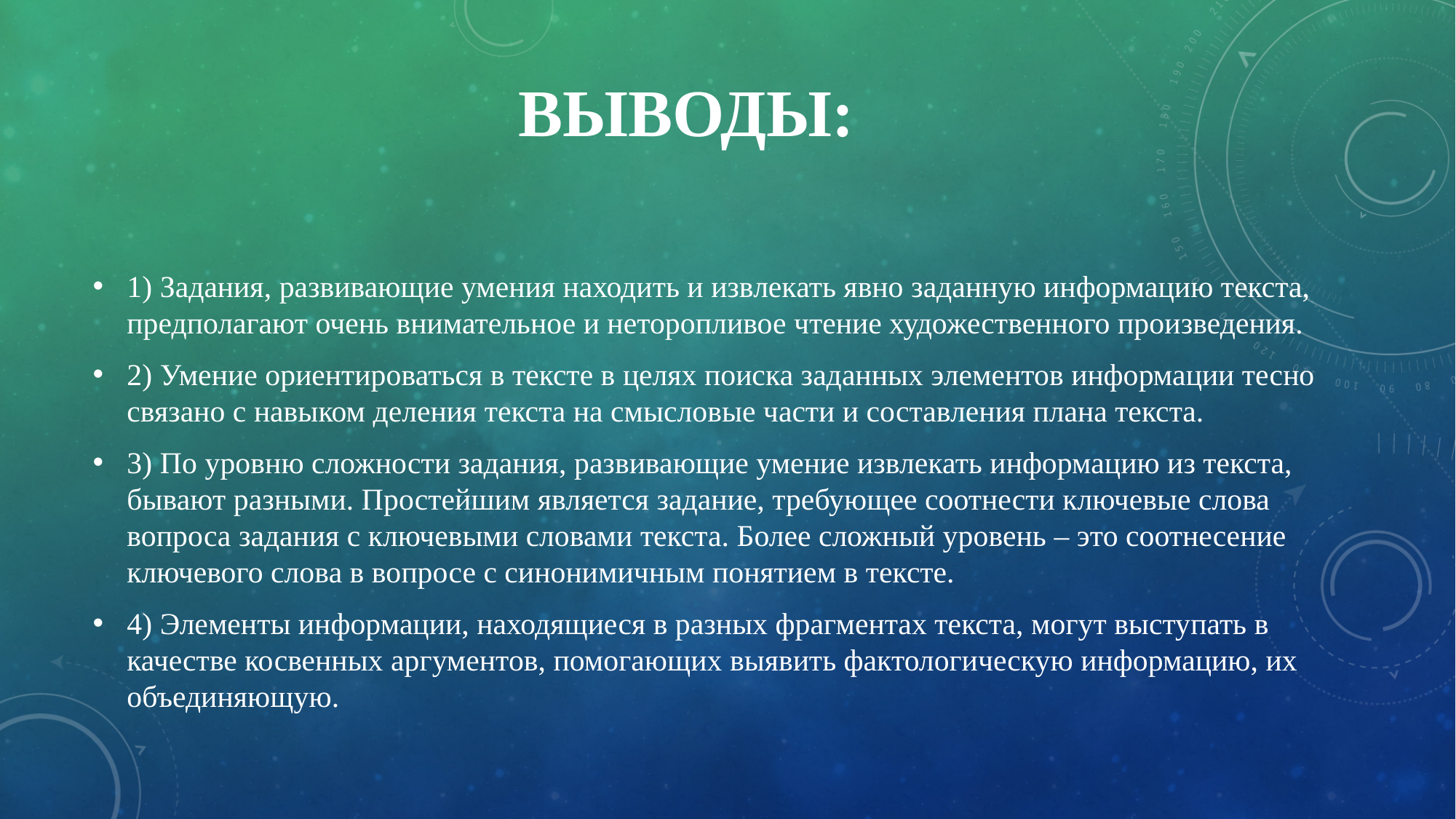

# Выводы:
1) Задания, развивающие умения находить и извлекать явно заданную информацию текста, предполагают очень внимательное и неторопливое чтение художественного произведения.
2) Умение ориентироваться в тексте в целях поиска заданных элементов информации тесно связано с навыком деления текста на смысловые части и составления плана текста.
3) По уровню сложности задания, развивающие умение извлекать информацию из текста, бывают разными. Простейшим является задание, требующее соотнести ключевые слова вопроса задания с ключевыми словами текста. Более сложный уровень – это соотнесение ключевого слова в вопросе с синонимичным понятием в тексте.
4) Элементы информации, находящиеся в разных фрагментах текста, могут выступать в качестве косвенных аргументов, помогающих выявить фактологическую информацию, их объединяющую.